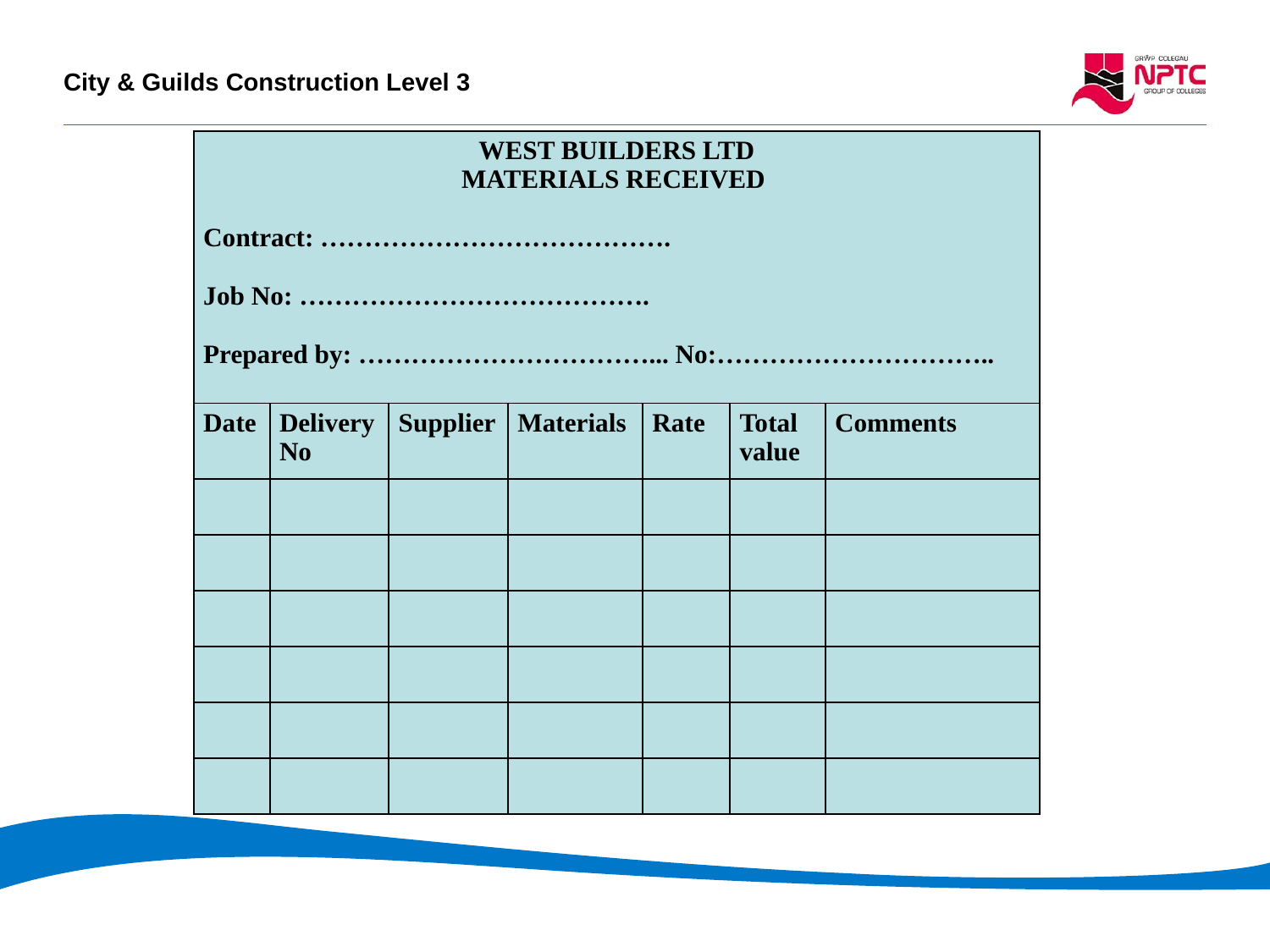

| WEST BUILDERS LTD MATERIALS RECEIVED Contract: …………………………………. Job No: …………………………………. Prepared by: ……………………………... No:………………………….. |  |  |  |  |  |  |
| --- | --- | --- | --- | --- | --- | --- |
| Date | Delivery No | Supplier | Materials | Rate | Total value | Comments |
|  |  |  |  |  |  |  |
|  |  |  |  |  |  |  |
|  |  |  |  |  |  |  |
|  |  |  |  |  |  |  |
|  |  |  |  |  |  |  |
|  |  |  |  |  |  |  |